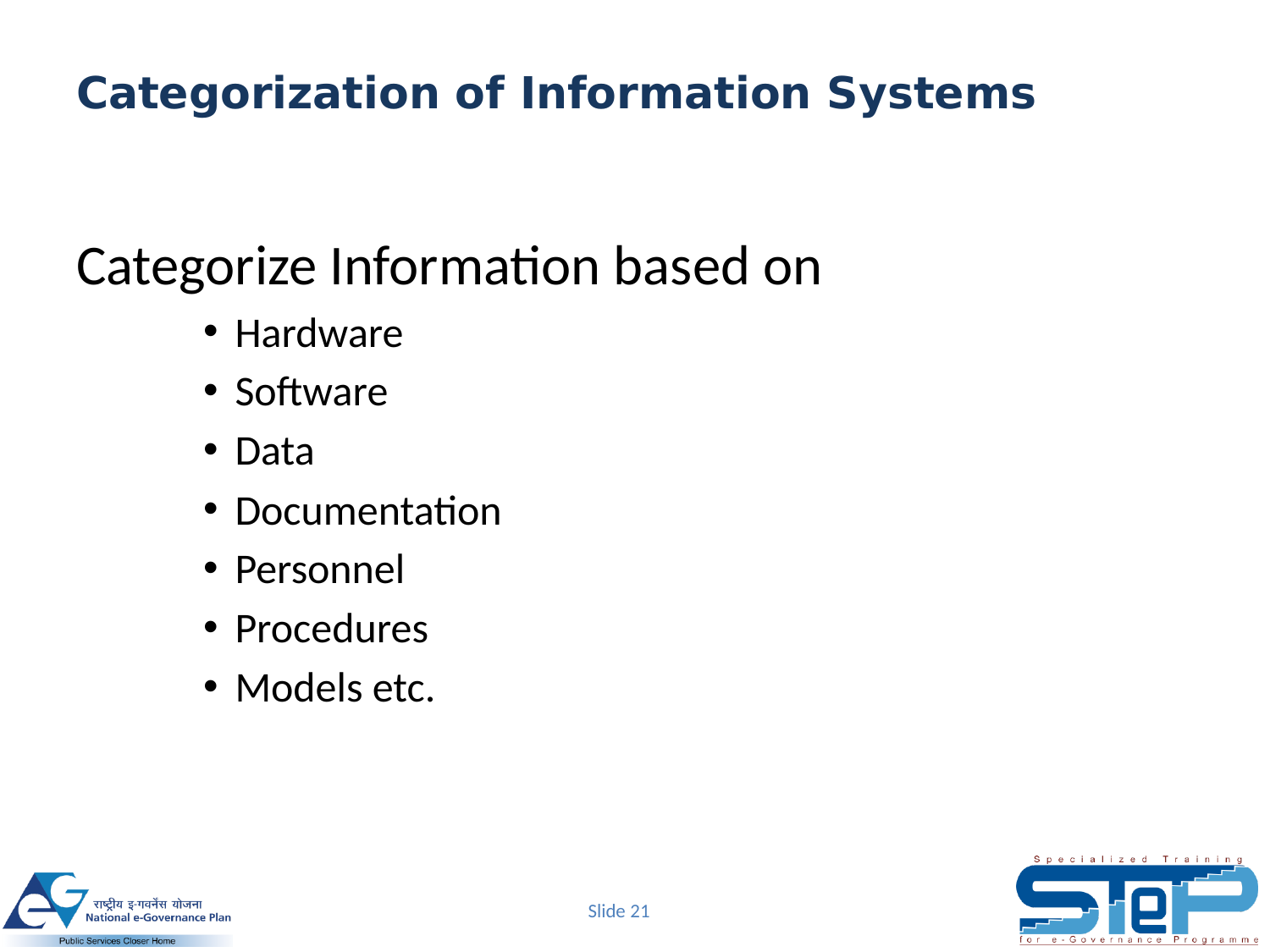

# Categorization of Information Systems
Categorize Information based on
Hardware
Software
Data
Documentation
Personnel
Procedures
Models etc.